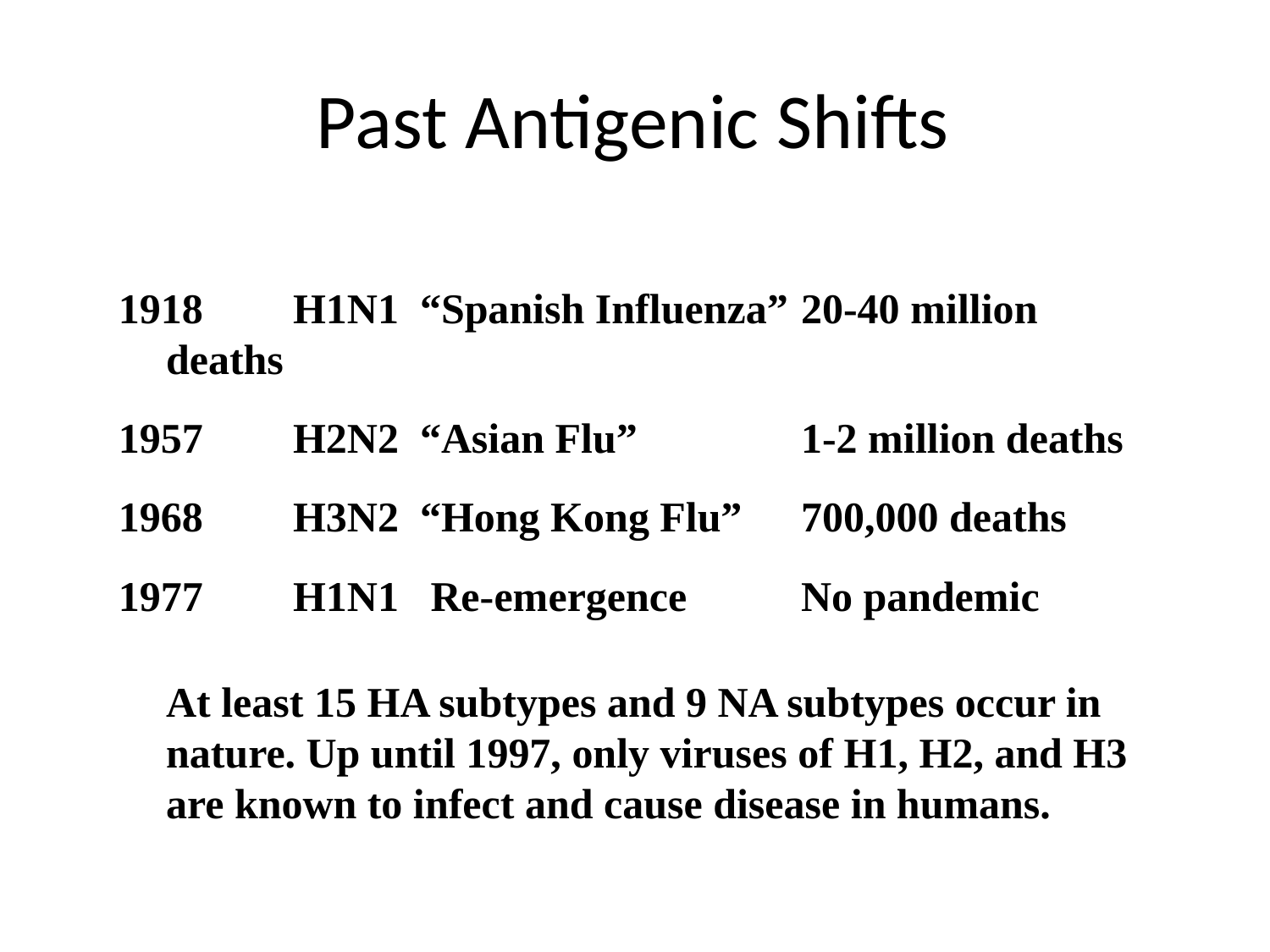

# Past Antigenic Shifts
1918	H1N1	“Spanish Influenza” 	20-40 million deaths

1957	H2N2	“Asian Flu”		1-2 million deaths

1968	H3N2	“Hong Kong Flu”	700,000 deaths

1977	H1N1	 Re-emergence	No pandemic

At least 15 HA subtypes and 9 NA subtypes occur in nature. Up until 1997, only viruses of H1, H2, and H3 are known to infect and cause disease in humans.